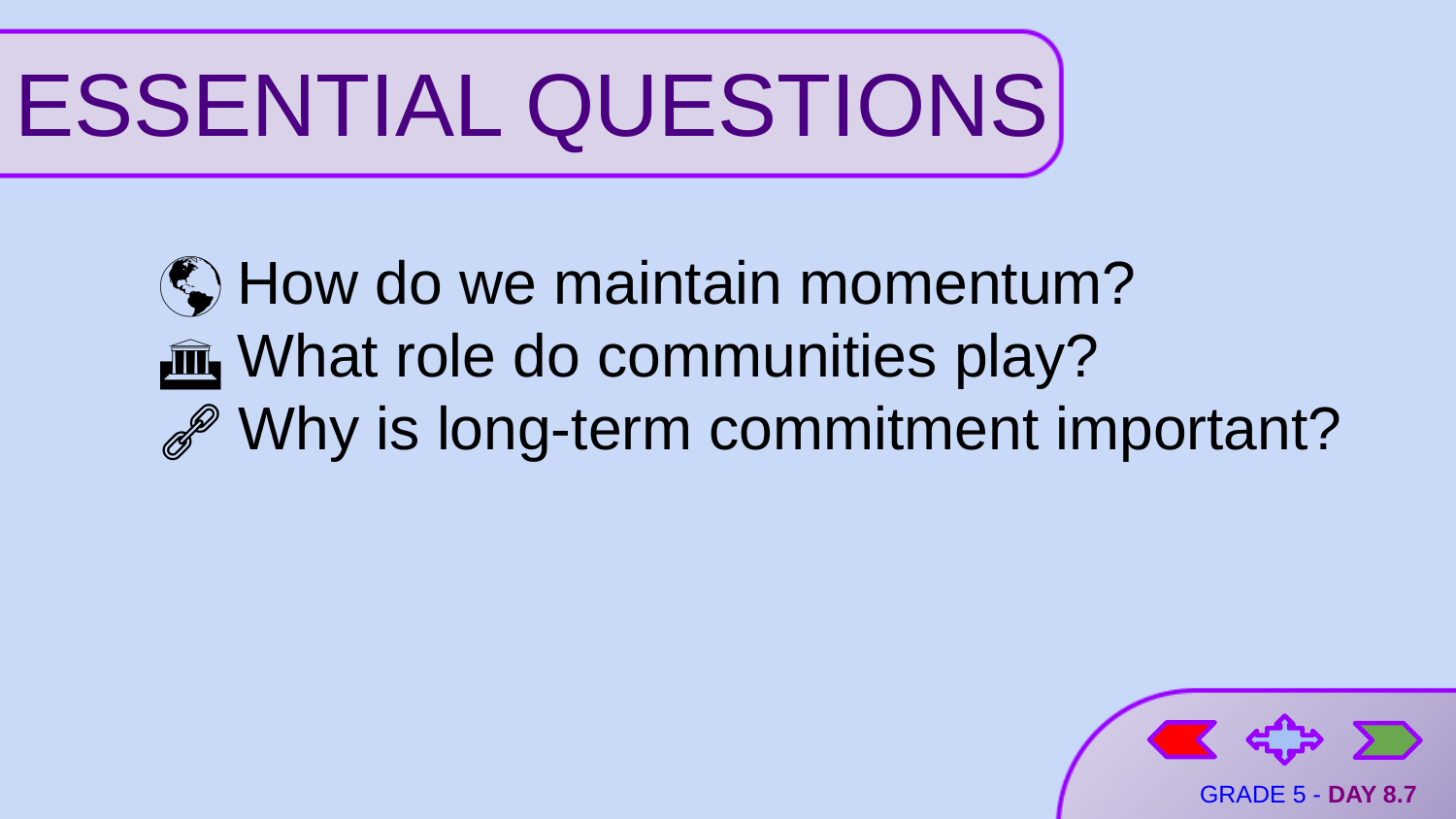

# ESSENTIAL QUESTIONS

🌎 How do we maintain momentum?
🏛 What role do communities play?
🔗 Why is long-term commitment important?

GRADE 5 - DAY 8.7